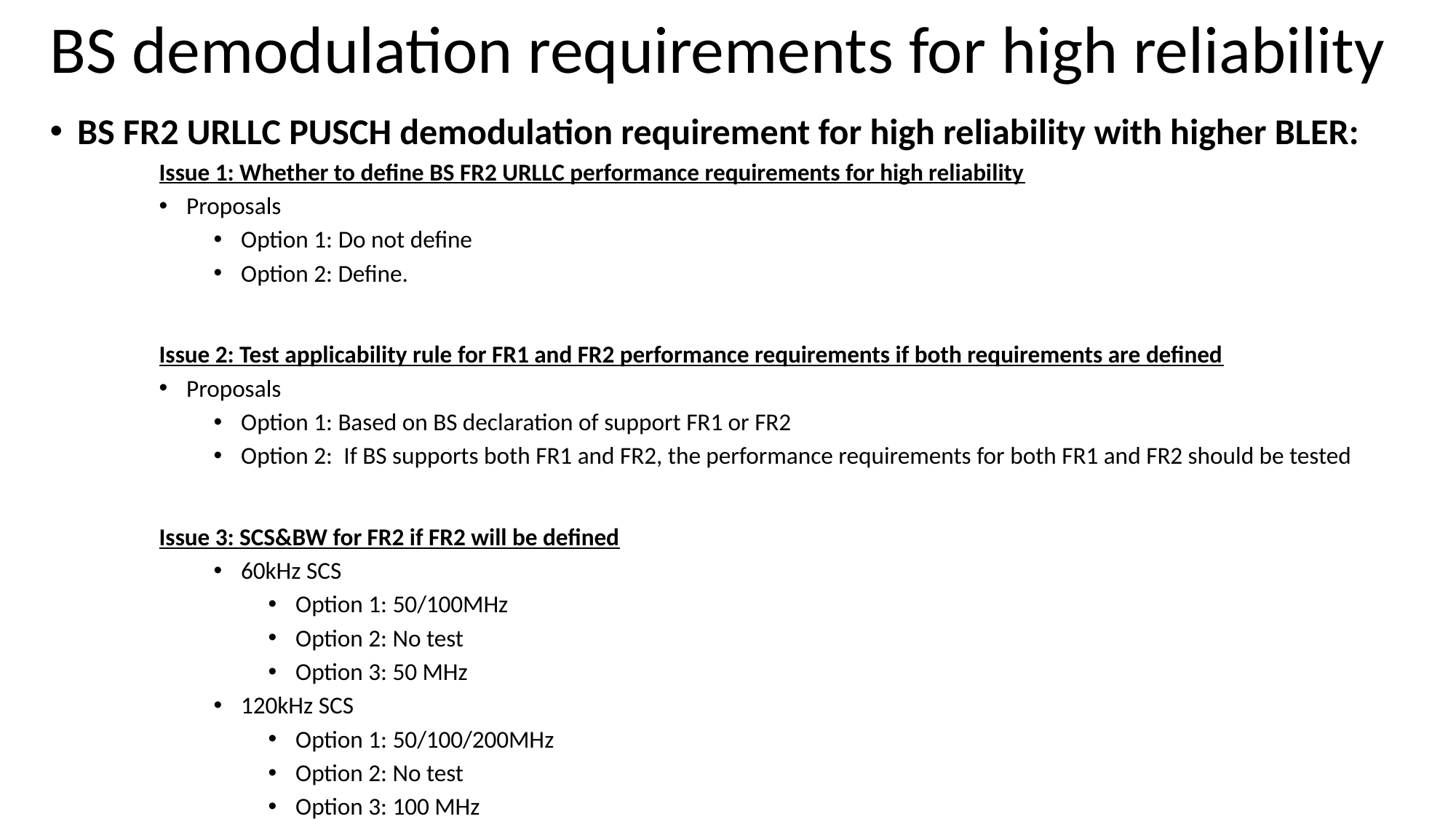

# BS demodulation requirements for high reliability
BS FR2 URLLC PUSCH demodulation requirement for high reliability with higher BLER:
Issue 1: Whether to define BS FR2 URLLC performance requirements for high reliability
Proposals
Option 1: Do not define
Option 2: Define.

Issue 2: Test applicability rule for FR1 and FR2 performance requirements if both requirements are defined
Proposals
Option 1: Based on BS declaration of support FR1 or FR2
Option 2:  If BS supports both FR1 and FR2, the performance requirements for both FR1 and FR2 should be tested

Issue 3: SCS&BW for FR2 if FR2 will be defined
60kHz SCS
Option 1: 50/100MHz
Option 2: No test
Option 3: 50 MHz
120kHz SCS
Option 1: 50/100/200MHz
Option 2: No test
Option 3: 100 MHz